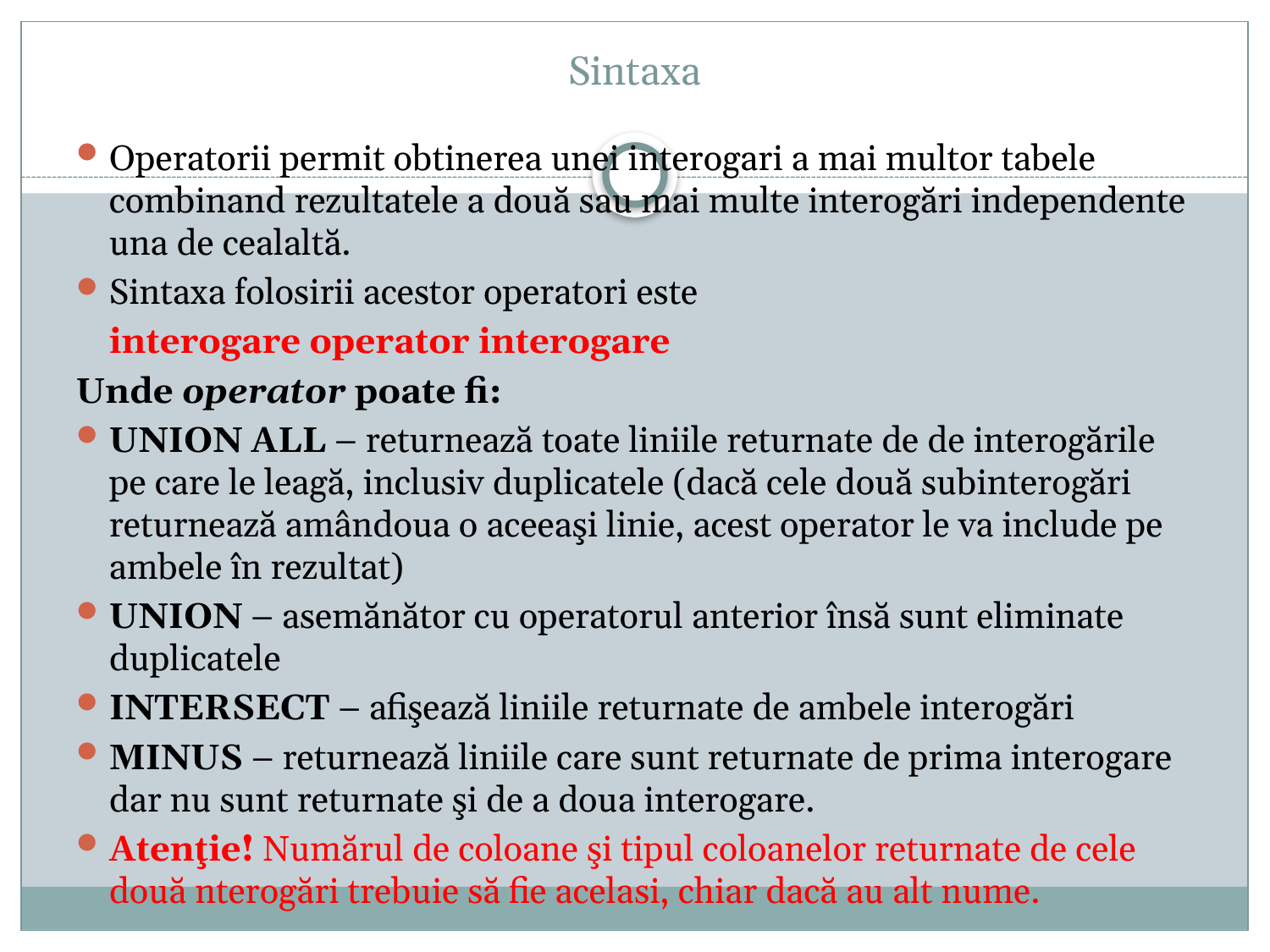

# Sintaxa
Operatorii permit obtinerea unei interogari a mai multor tabele combinand rezultatele a două sau mai multe interogări independente una de cealaltă.
Sintaxa folosirii acestor operatori este
	interogare operator interogare
Unde operator poate fi:
UNION ALL – returnează toate liniile returnate de de interogările pe care le leagă, inclusiv duplicatele (dacă cele două subinterogări returnează amândoua o aceeaşi linie, acest operator le va include pe ambele în rezultat)
UNION – asemănător cu operatorul anterior însă sunt eliminate duplicatele
INTERSECT – afişează liniile returnate de ambele interogări
MINUS – returnează liniile care sunt returnate de prima interogare dar nu sunt returnate şi de a doua interogare.
Atenţie! Numărul de coloane şi tipul coloanelor returnate de cele două nterogări trebuie să fie acelasi, chiar dacă au alt nume.